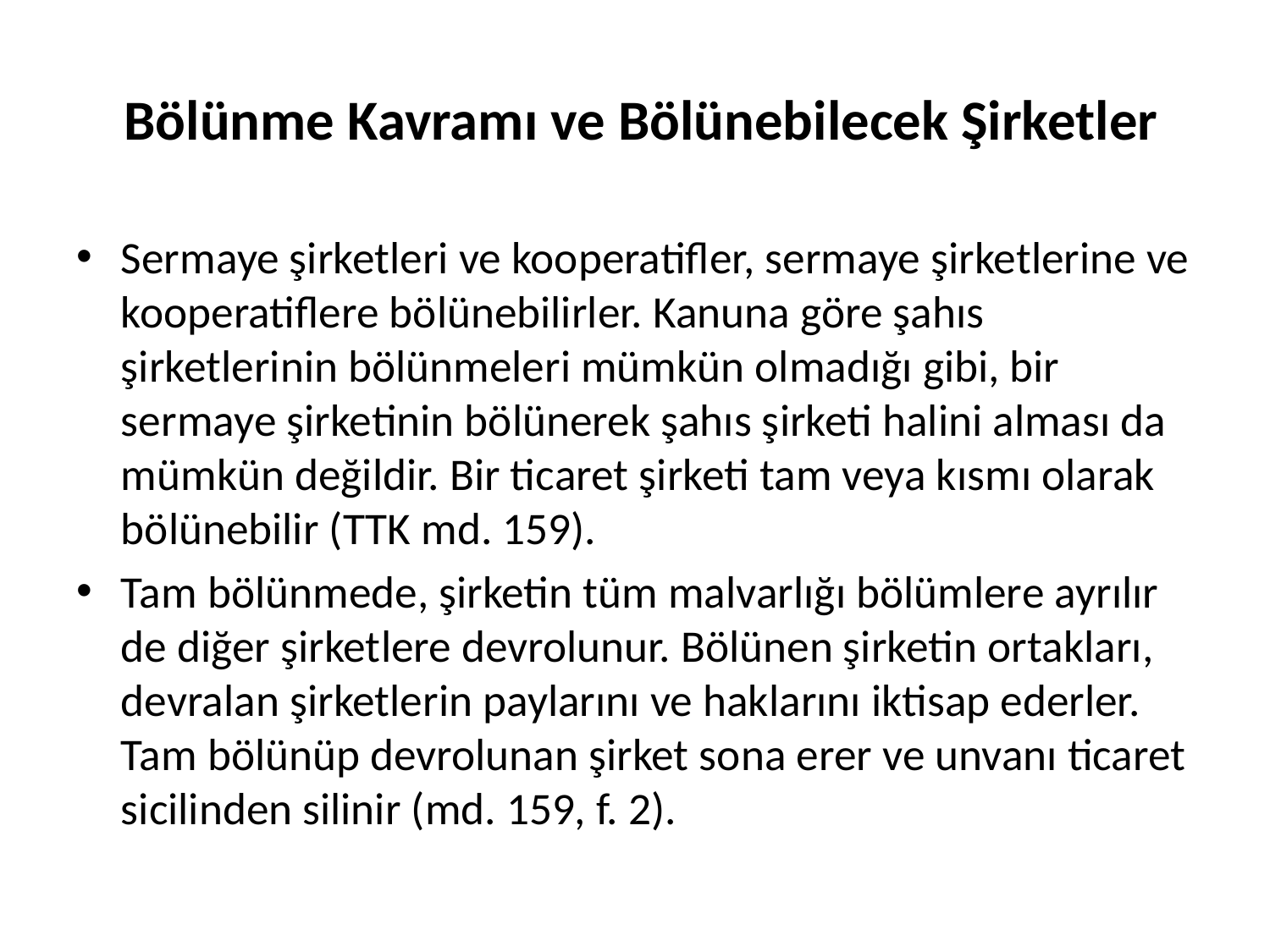

# Bölünme Kavramı ve Bölünebilecek Şirketler
Sermaye şirketleri ve kooperatifler, sermaye şirketlerine ve kooperatiflere bölünebilirler. Kanuna göre şahıs şirketlerinin bölünmeleri mümkün olmadığı gibi, bir sermaye şirketinin bölünerek şahıs şirketi halini alması da mümkün değildir. Bir ticaret şirketi tam veya kısmı olarak bölünebilir (TTK md. 159).
Tam bölünmede, şirketin tüm malvarlığı bölümlere ayrılır de diğer şirketlere devrolunur. Bölünen şirketin ortakları, devralan şirketlerin paylarını ve haklarını iktisap ederler. Tam bölünüp devrolunan şirket sona erer ve unvanı ticaret sicilinden silinir (md. 159, f. 2).